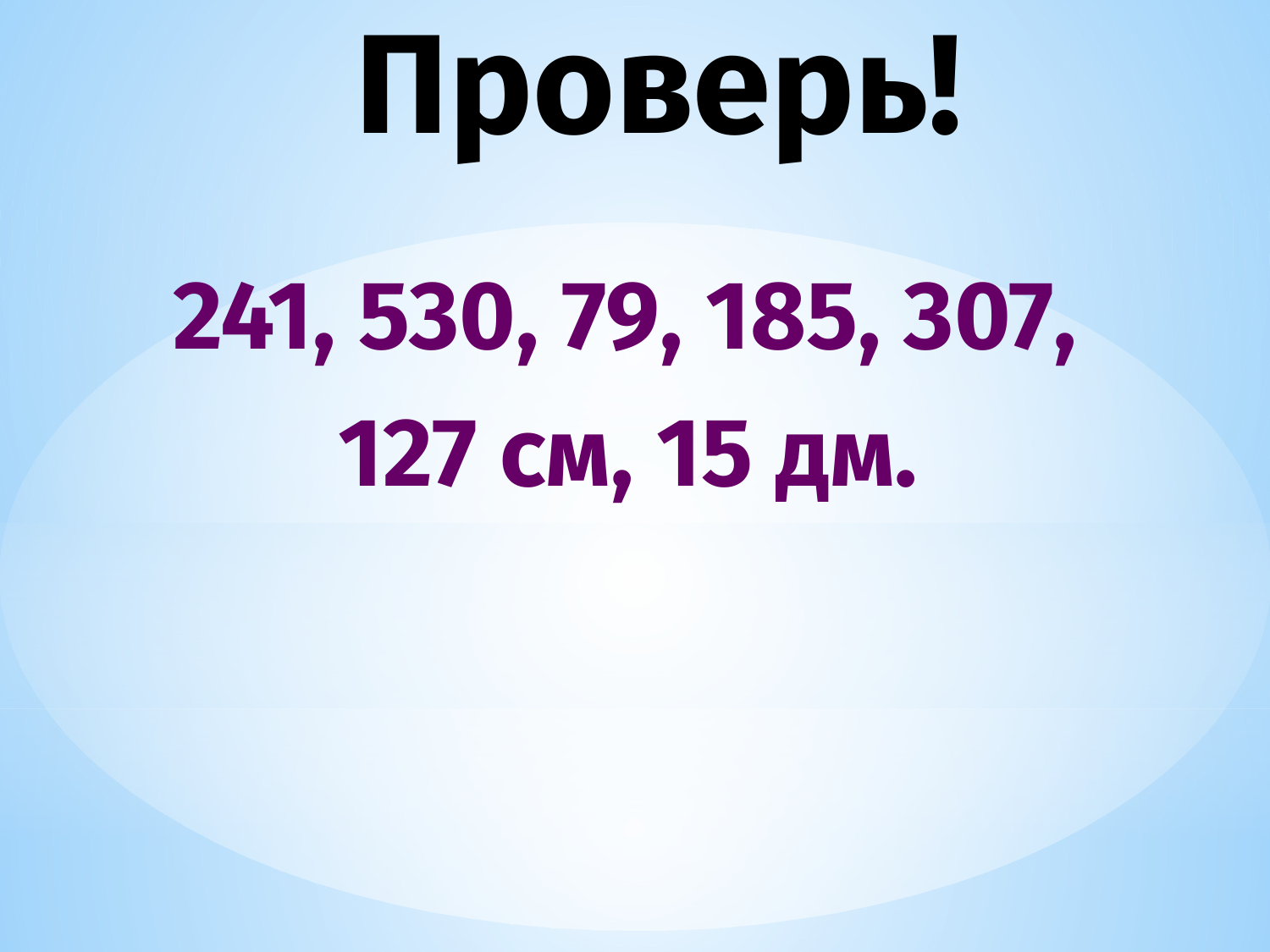

# Проверь!
 241, 530, 79, 185, 307,
127 см, 15 дм.